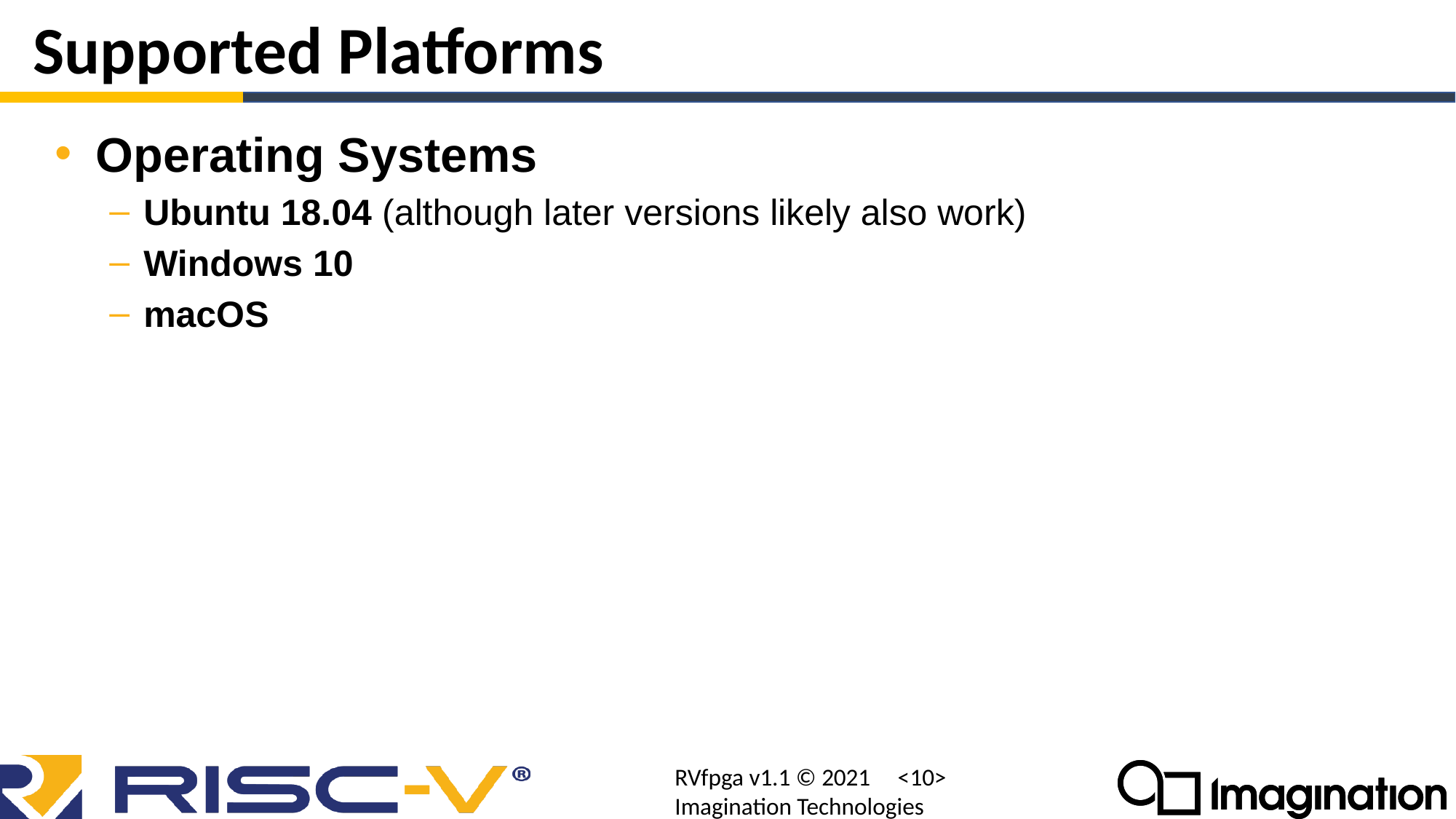

# Supported Platforms
Operating Systems
Ubuntu 18.04 (although later versions likely also work)
Windows 10
macOS